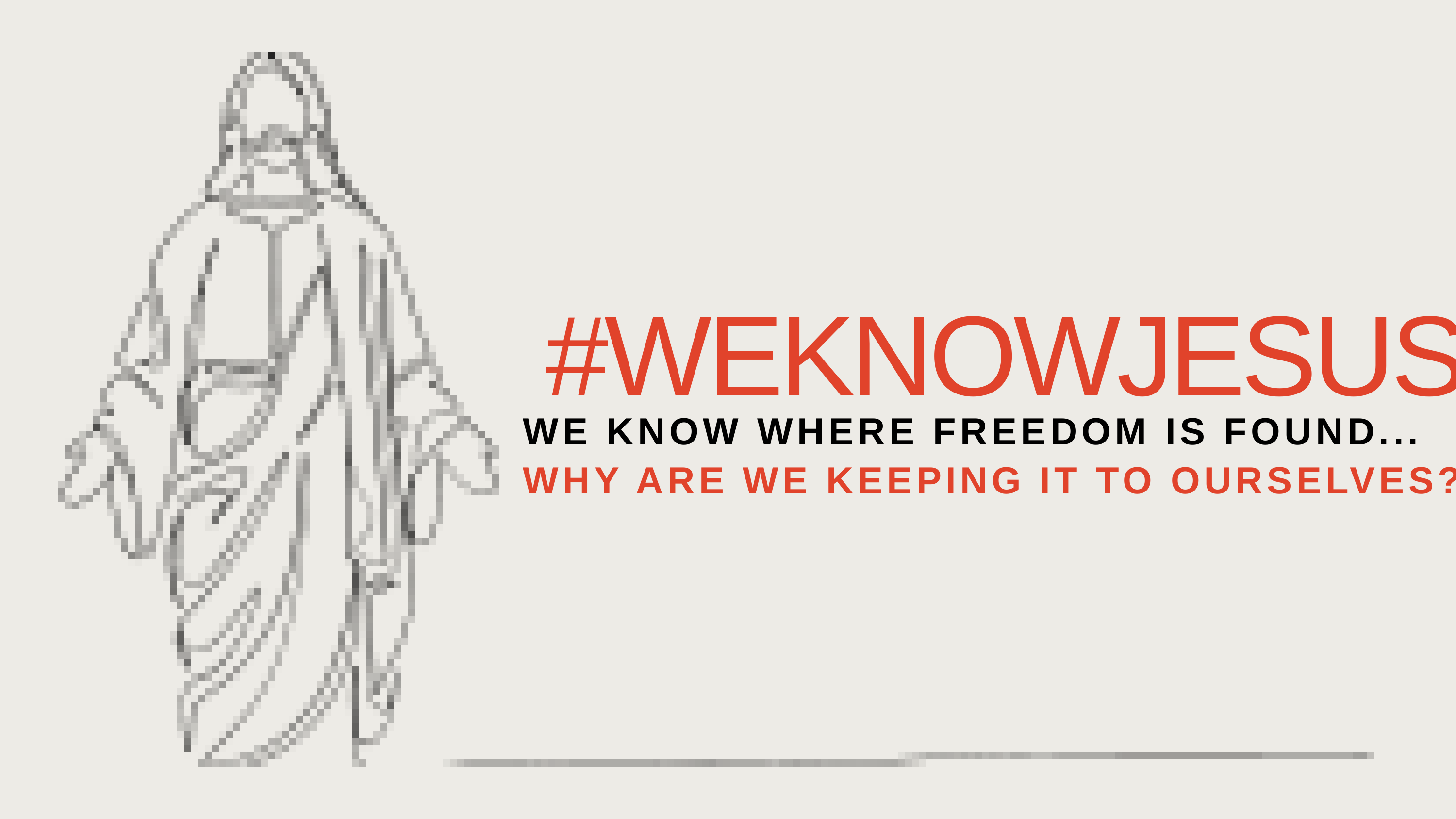

#WEKNOWJESUS.
WE KNOW WHERE FREEDOM IS FOUND...
WHY ARE WE KEEPING IT TO OURSELVES?